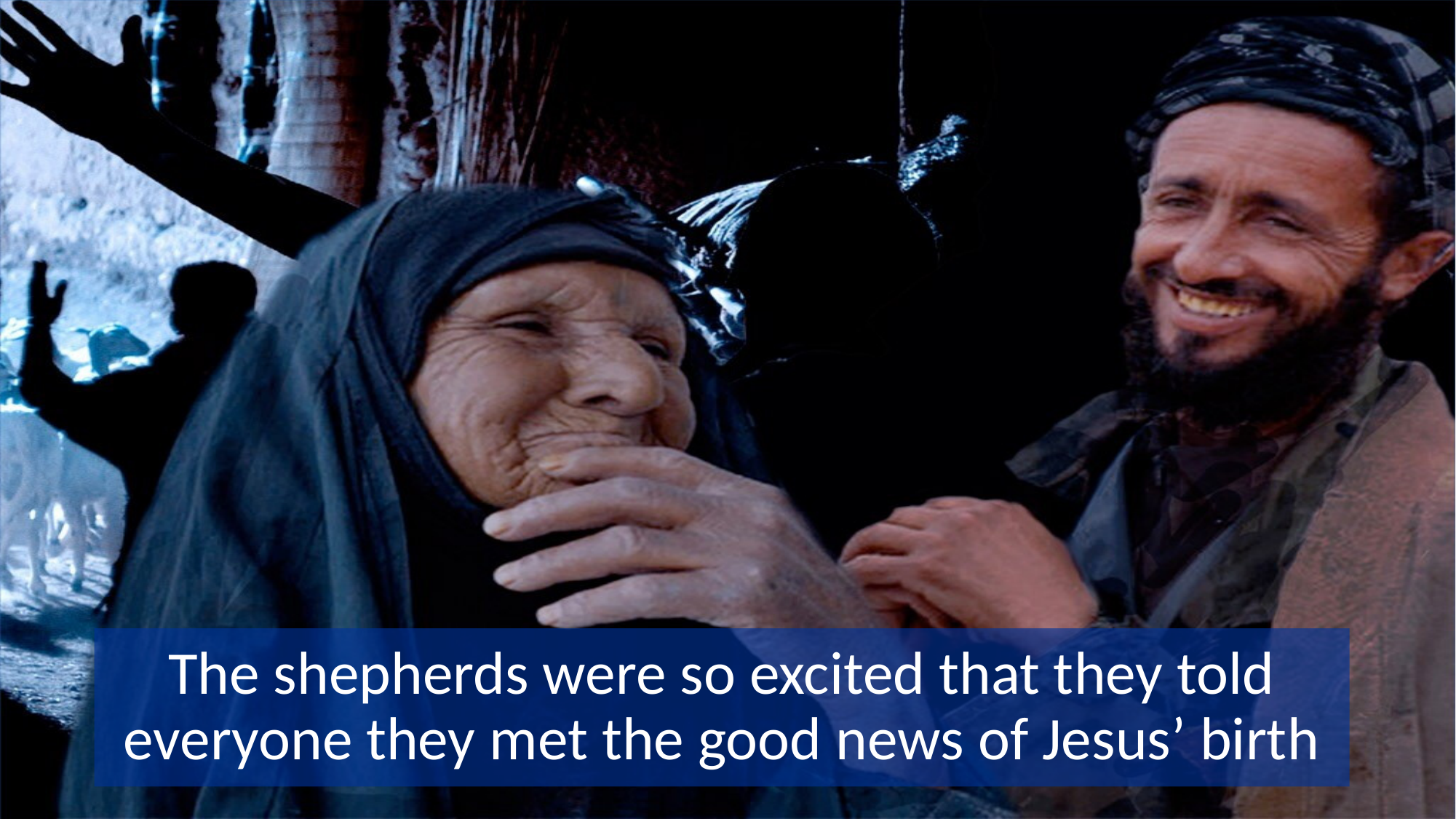

# The shepherds were so excited that they told everyone they met the good news of Jesus’ birth